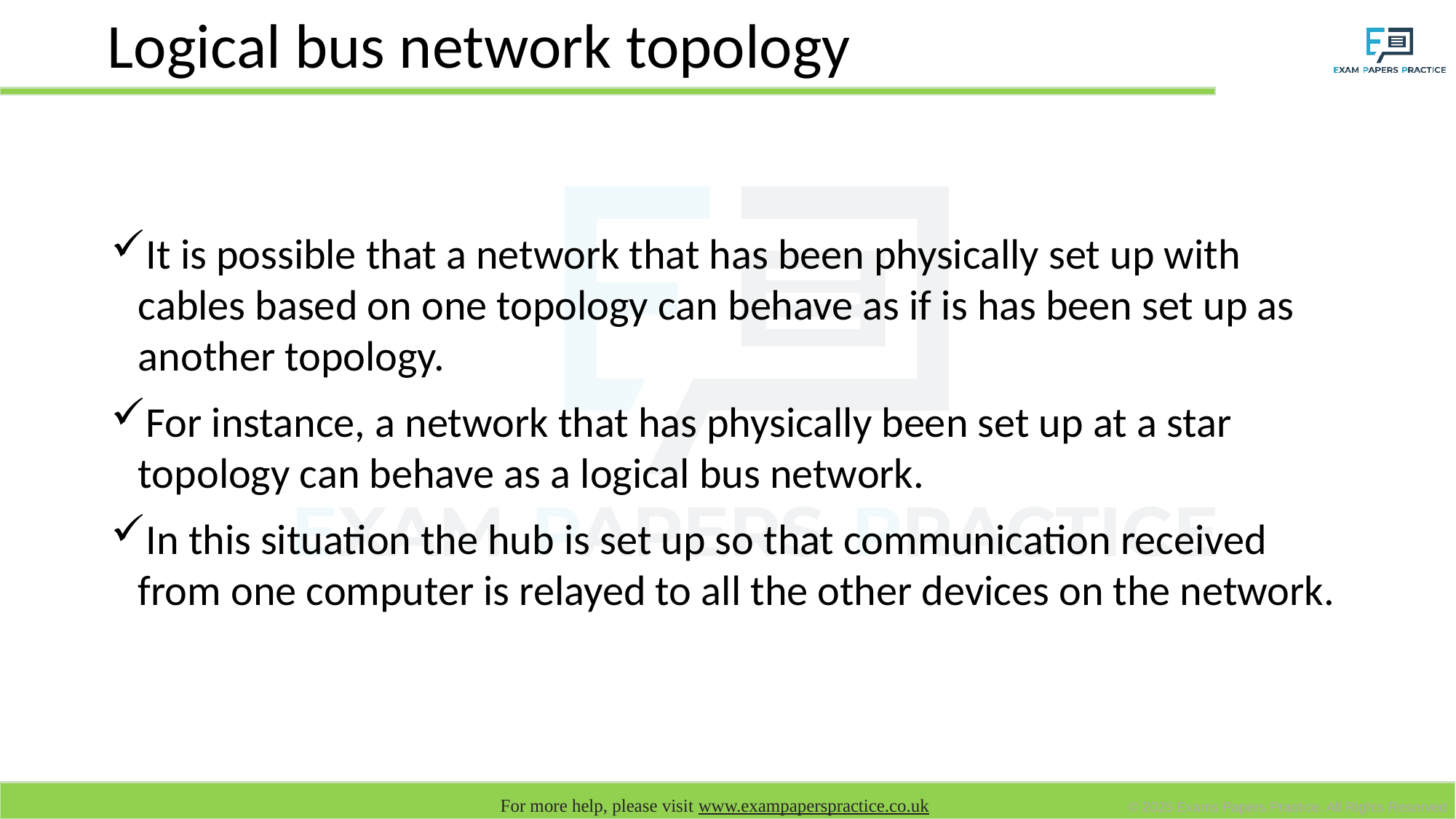

# Logical bus network topology
It is possible that a network that has been physically set up with cables based on one topology can behave as if is has been set up as another topology.
For instance, a network that has physically been set up at a star topology can behave as a logical bus network.
In this situation the hub is set up so that communication received from one computer is relayed to all the other devices on the network.